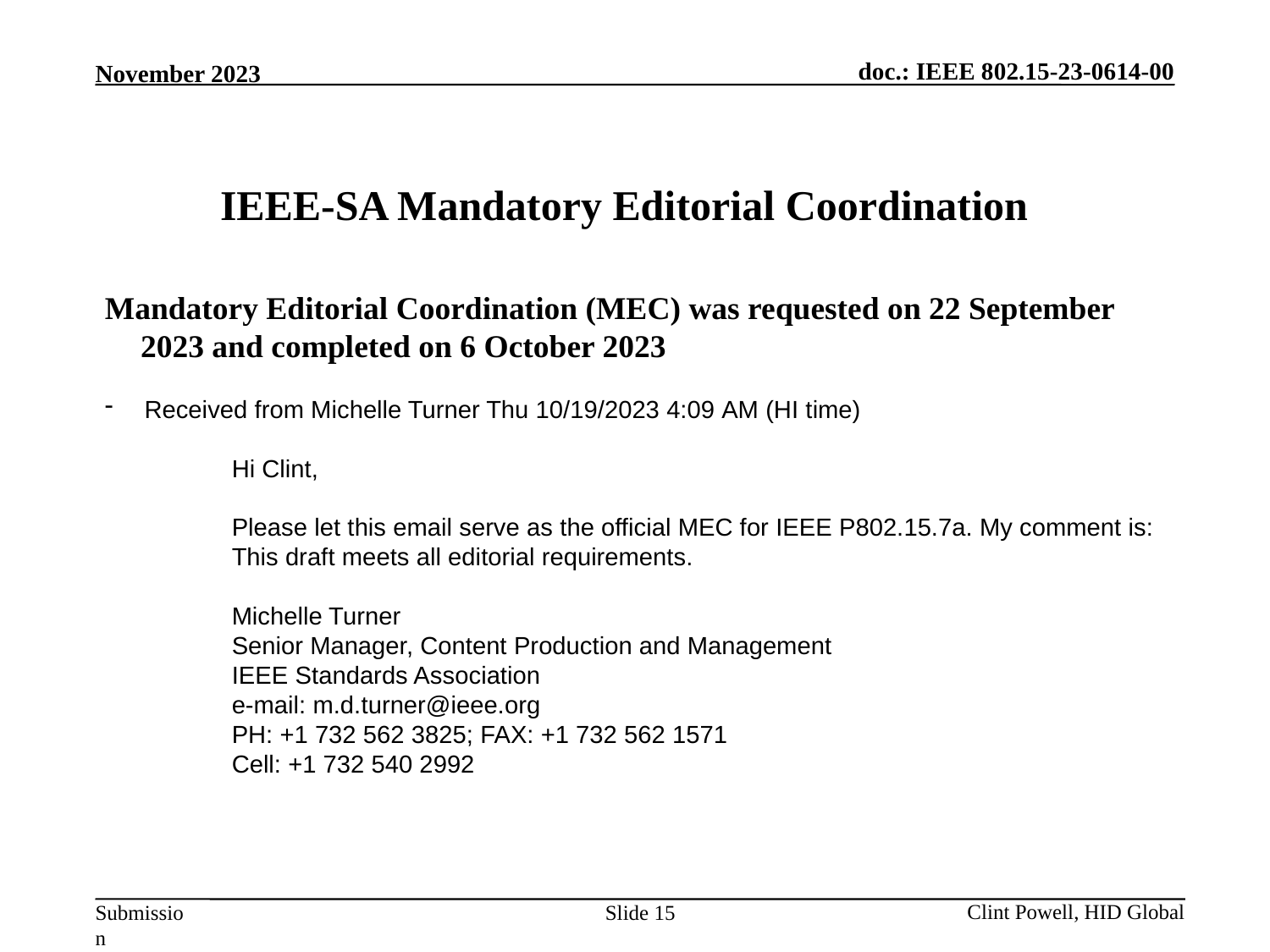

IEEE-SA Mandatory Editorial Coordination
Mandatory Editorial Coordination (MEC) was requested on 22 September 2023 and completed on 6 October 2023

Received from Michelle Turner Thu 10/19/2023 4:09 AM (HI time)

Hi Clint,

Please let this email serve as the official MEC for IEEE P802.15.7a. My comment is:
This draft meets all editorial requirements.

Michelle Turner
Senior Manager, Content Production and Management
IEEE Standards Association
e-mail: m.d.turner@ieee.org
PH: +1 732 562 3825; FAX: +1 732 562 1571
Cell: +1 732 540 2992
Slide 15